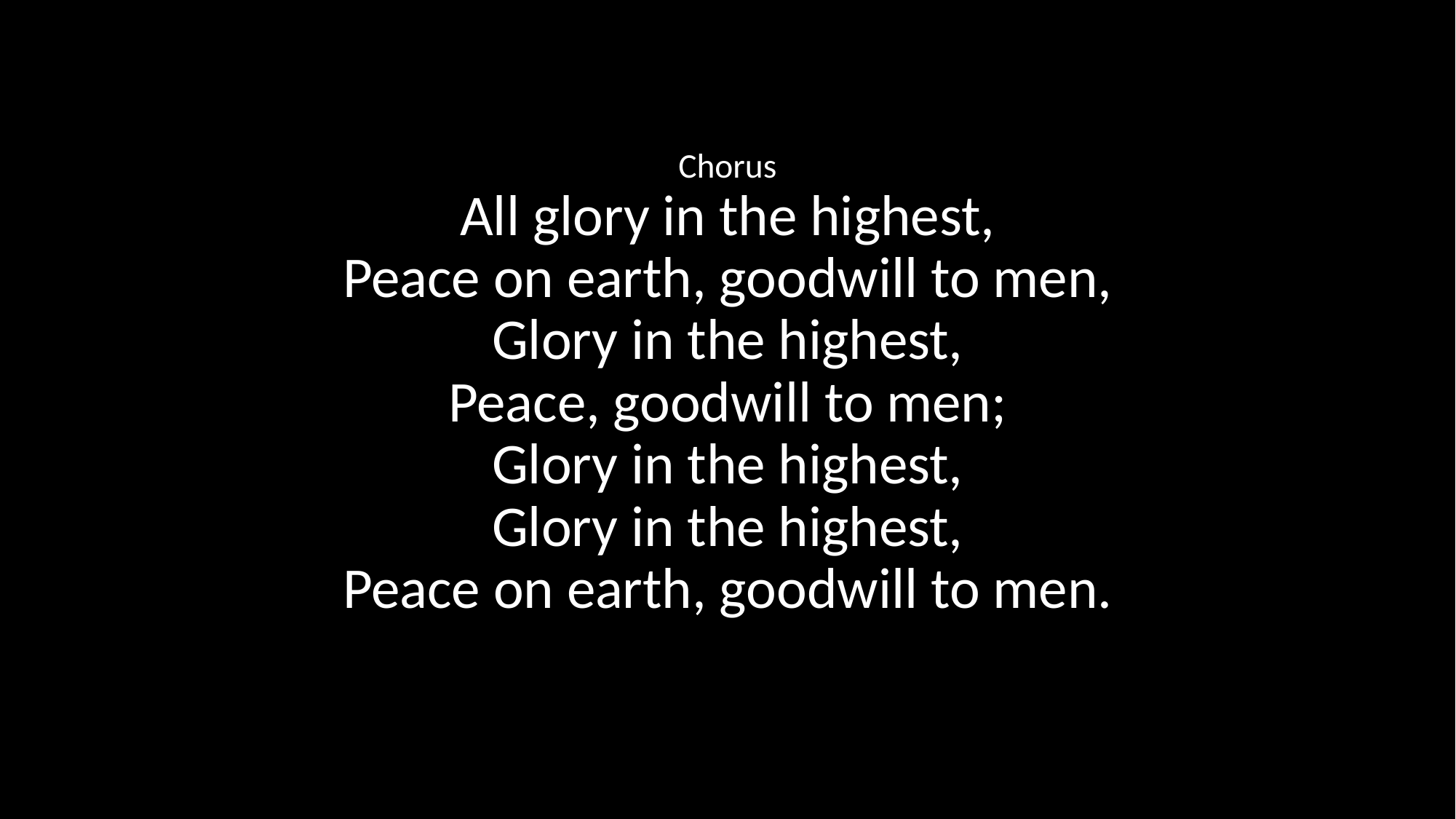

Chorus
All glory in the highest,
Peace on earth, goodwill to men,
Glory in the highest,
Peace, goodwill to men;
Glory in the highest,
Glory in the highest,
Peace on earth, goodwill to men.